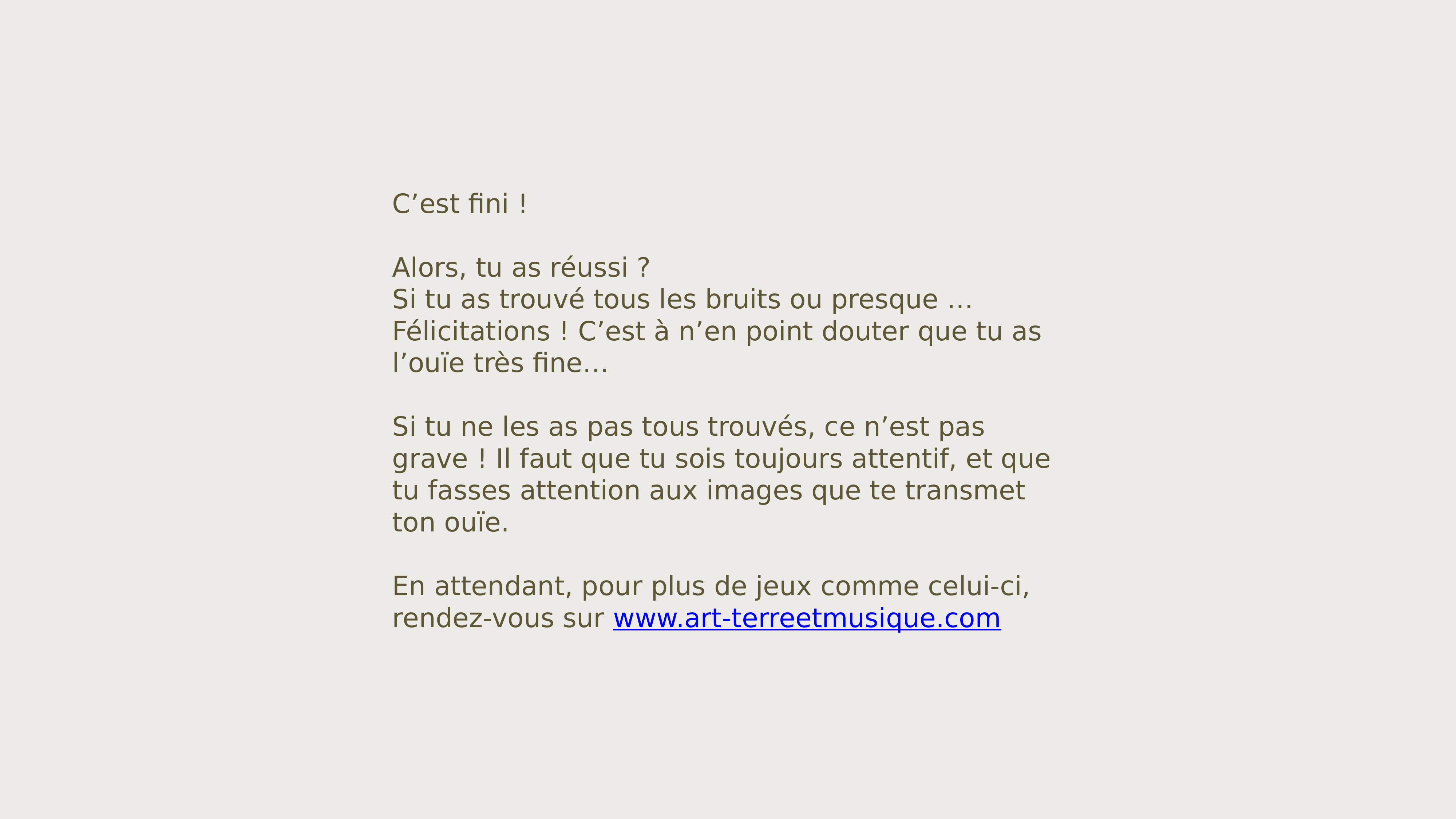

C’est fini !

Alors, tu as réussi ?
Si tu as trouvé tous les bruits ou presque … Félicitations ! C’est à n’en point douter que tu as l’ouïe très fine…

Si tu ne les as pas tous trouvés, ce n’est pas grave ! Il faut que tu sois toujours attentif, et que tu fasses attention aux images que te transmet ton ouïe.

En attendant, pour plus de jeux comme celui-ci, rendez-vous sur www.art-terreetmusique.com